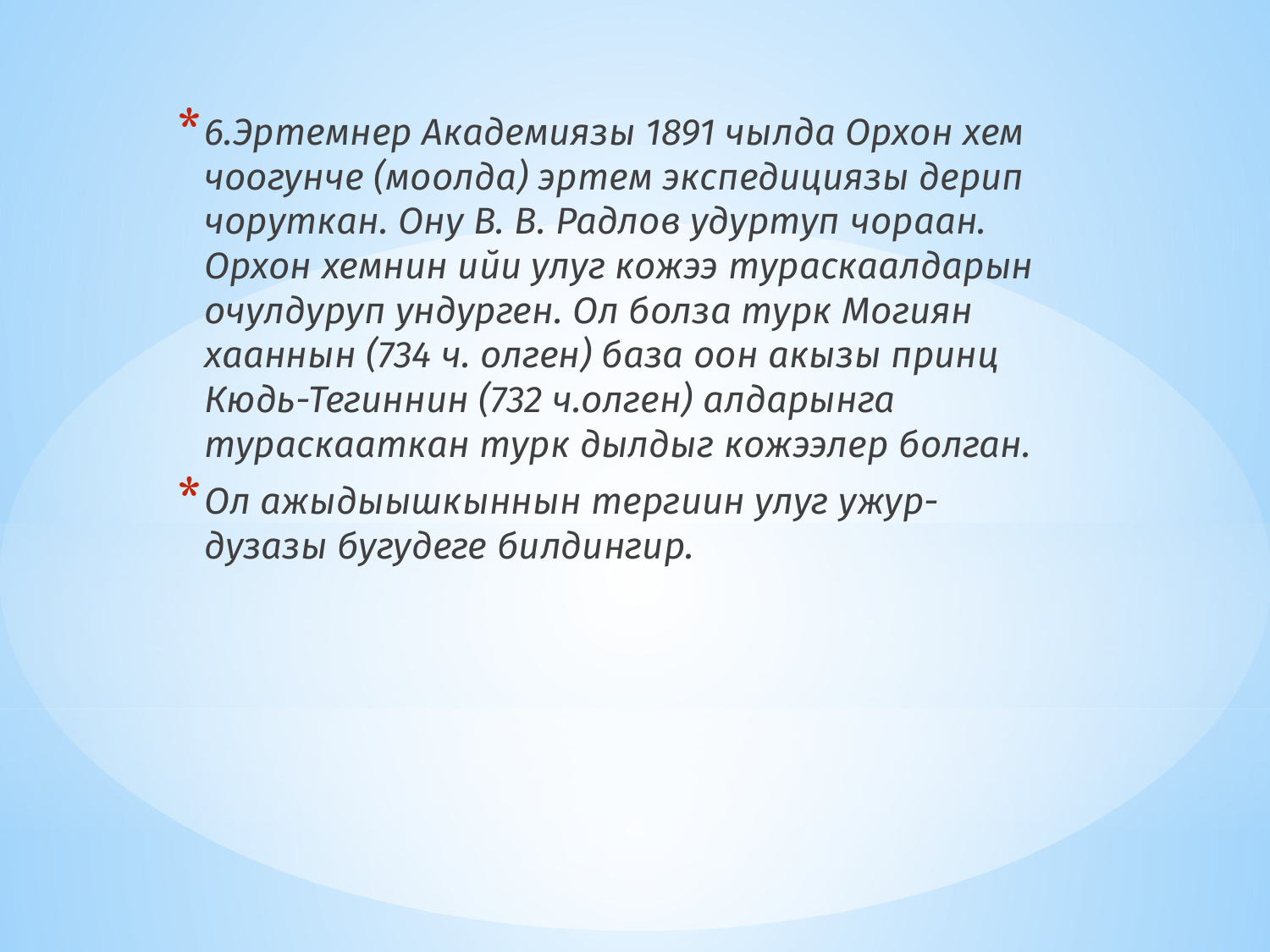

6.Эртемнер Академиязы 1891 чылда Орхон хем чоогунче (моолда) эртем экспедициязы дерип чоруткан. Ону В. В. Радлов удуртуп чораан. Орхон хемнин ийи улуг кожээ тураскаалдарын очулдуруп ундурген. Ол болза турк Могиян хааннын (734 ч. олген) база оон акызы принц Кюдь-Тегиннин (732 ч.олген) алдарынга тураскааткан турк дылдыг кожээлер болган.
Ол ажыдыышкыннын тергиин улуг ужур-дузазы бугудеге билдингир.